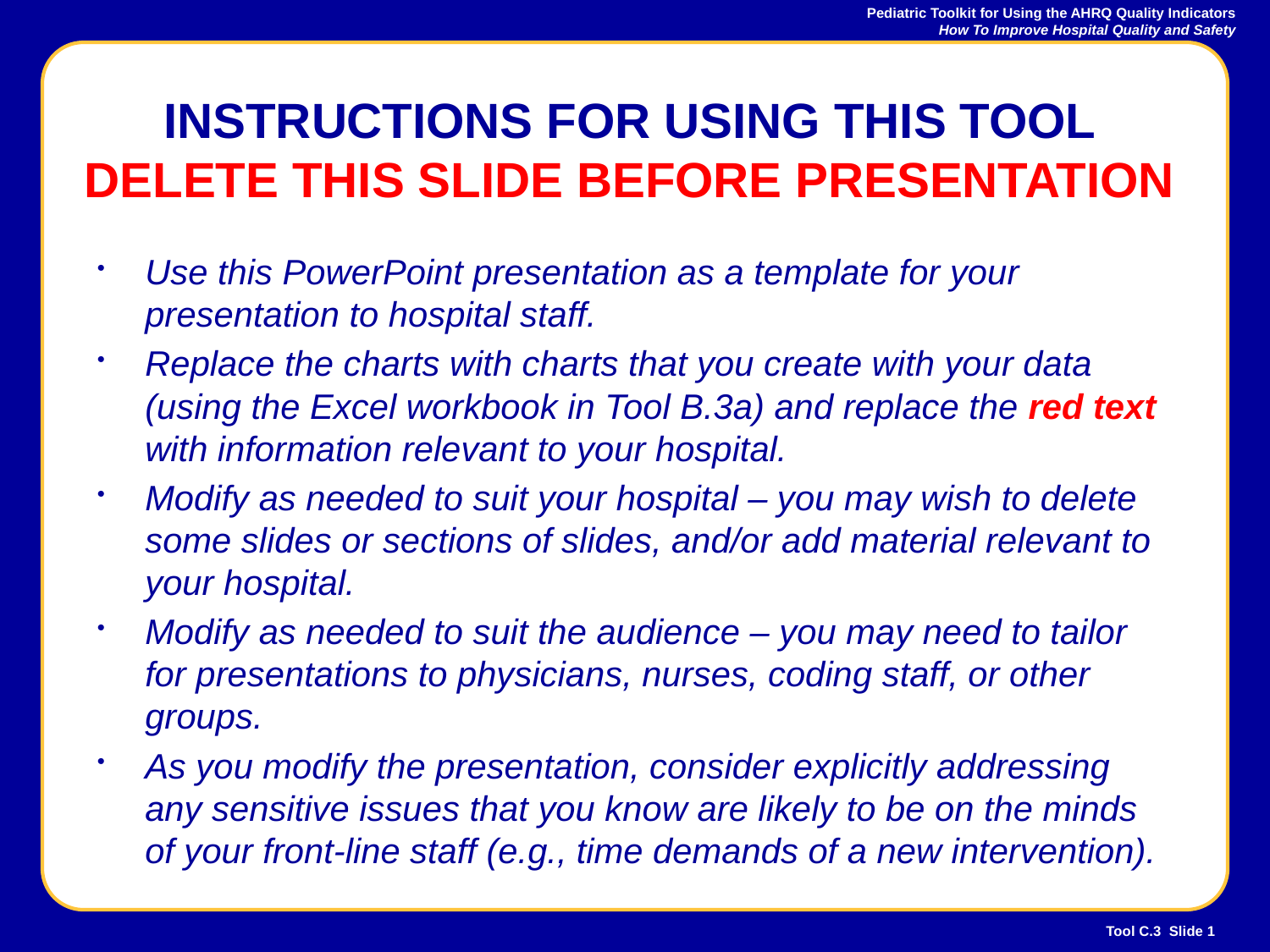

INSTRUCTIONS FOR USING THIS TOOL DELETE THIS SLIDE BEFORE PRESENTATION
Use this PowerPoint presentation as a template for your presentation to hospital staff.
Replace the charts with charts that you create with your data (using the Excel workbook in Tool B.3a) and replace the red text with information relevant to your hospital.
Modify as needed to suit your hospital – you may wish to delete some slides or sections of slides, and/or add material relevant to your hospital.
Modify as needed to suit the audience – you may need to tailor for presentations to physicians, nurses, coding staff, or other groups.
As you modify the presentation, consider explicitly addressing any sensitive issues that you know are likely to be on the minds of your front-line staff (e.g., time demands of a new intervention).